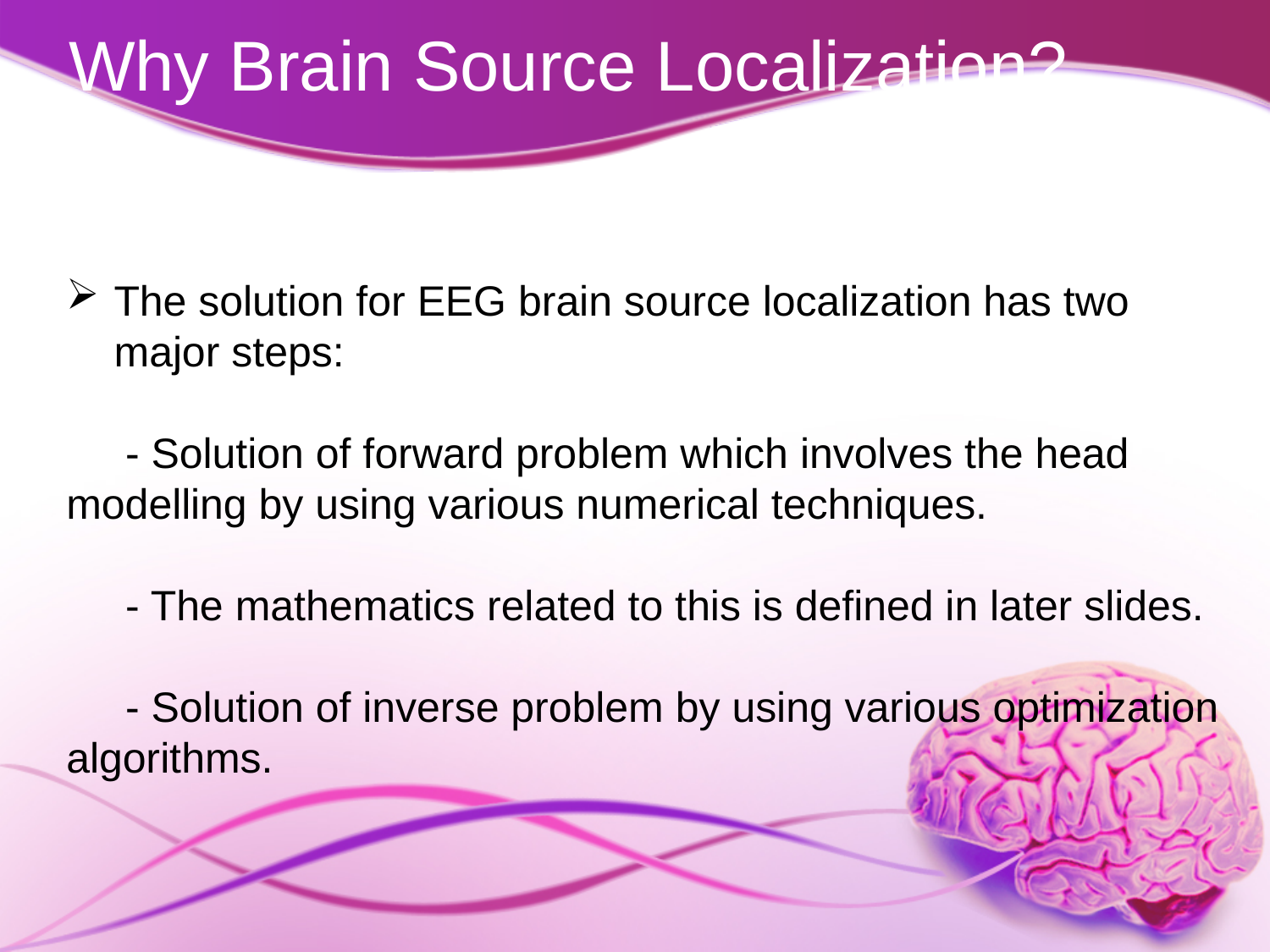

# Why Brain Source Localization?

The solution for EEG brain source localization has two major steps:

     - Solution of forward problem which involves the head modelling by using various numerical techniques.

     - The mathematics related to this is defined in later slides.

     - Solution of inverse problem by using various optimization algorithms.